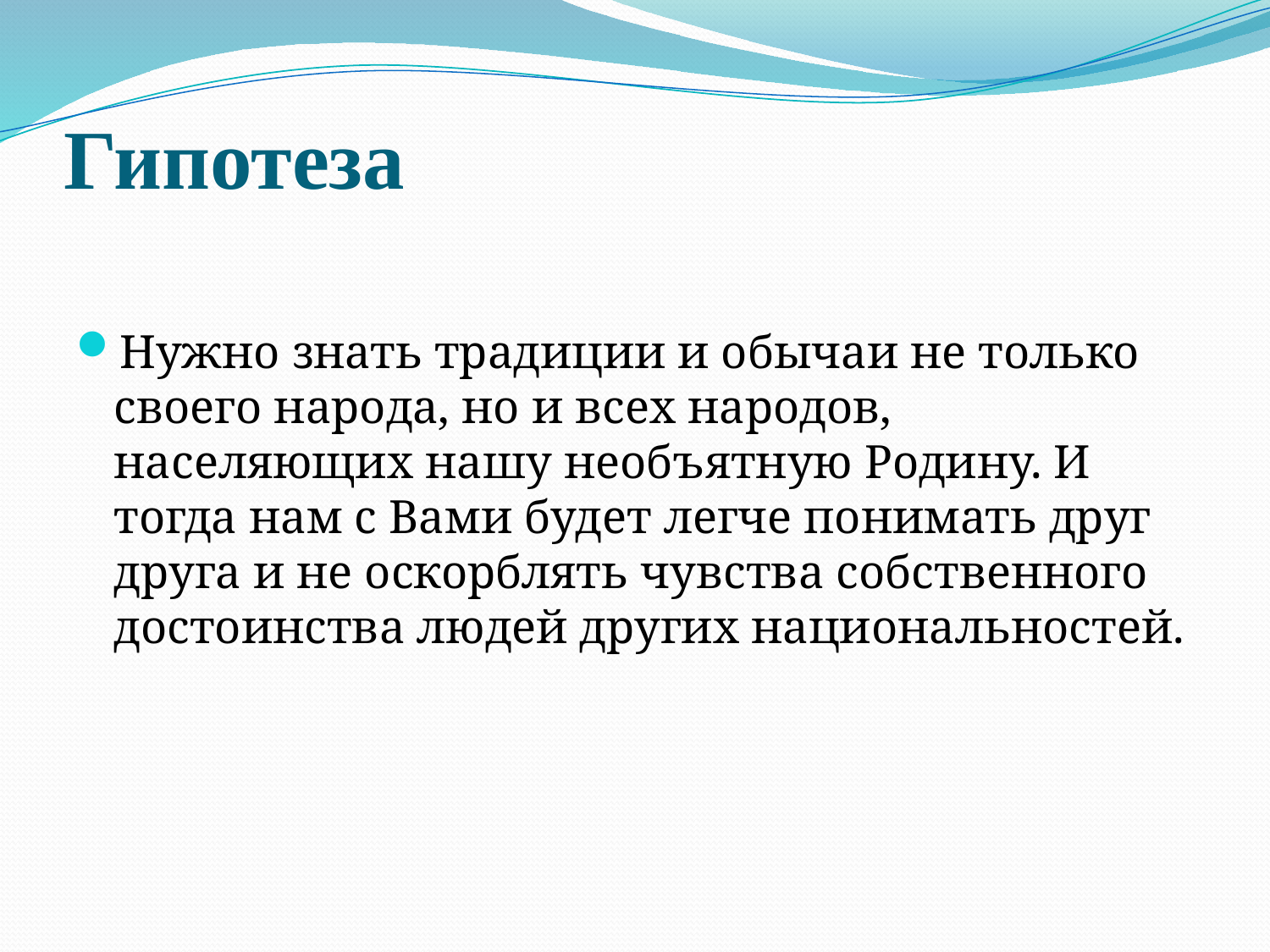

# Гипотеза
Нужно знать традиции и обычаи не только своего народа, но и всех народов, населяющих нашу необъятную Родину. И тогда нам с Вами будет легче понимать друг друга и не оскорблять чувства собственного достоинства людей других национальностей.